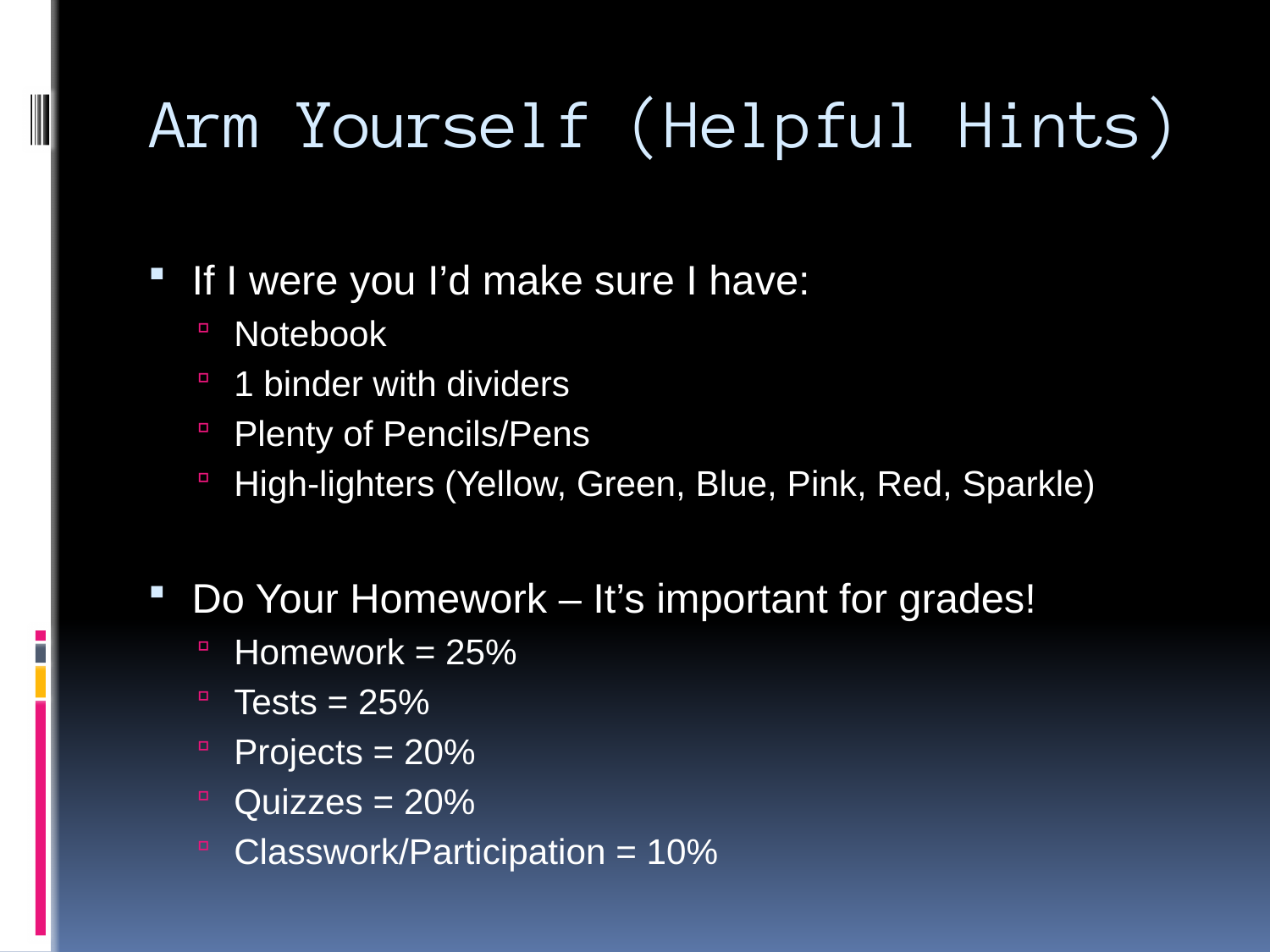

# Arm Yourself (Helpful Hints)
If I were you I’d make sure I have:
Notebook
1 binder with dividers
Plenty of Pencils/Pens
High-lighters (Yellow, Green, Blue, Pink, Red, Sparkle)

Do Your Homework – It’s important for grades!
Homework = 25%
Tests = 25%
Projects = 20%
Quizzes = 20%
Classwork/Participation = 10%